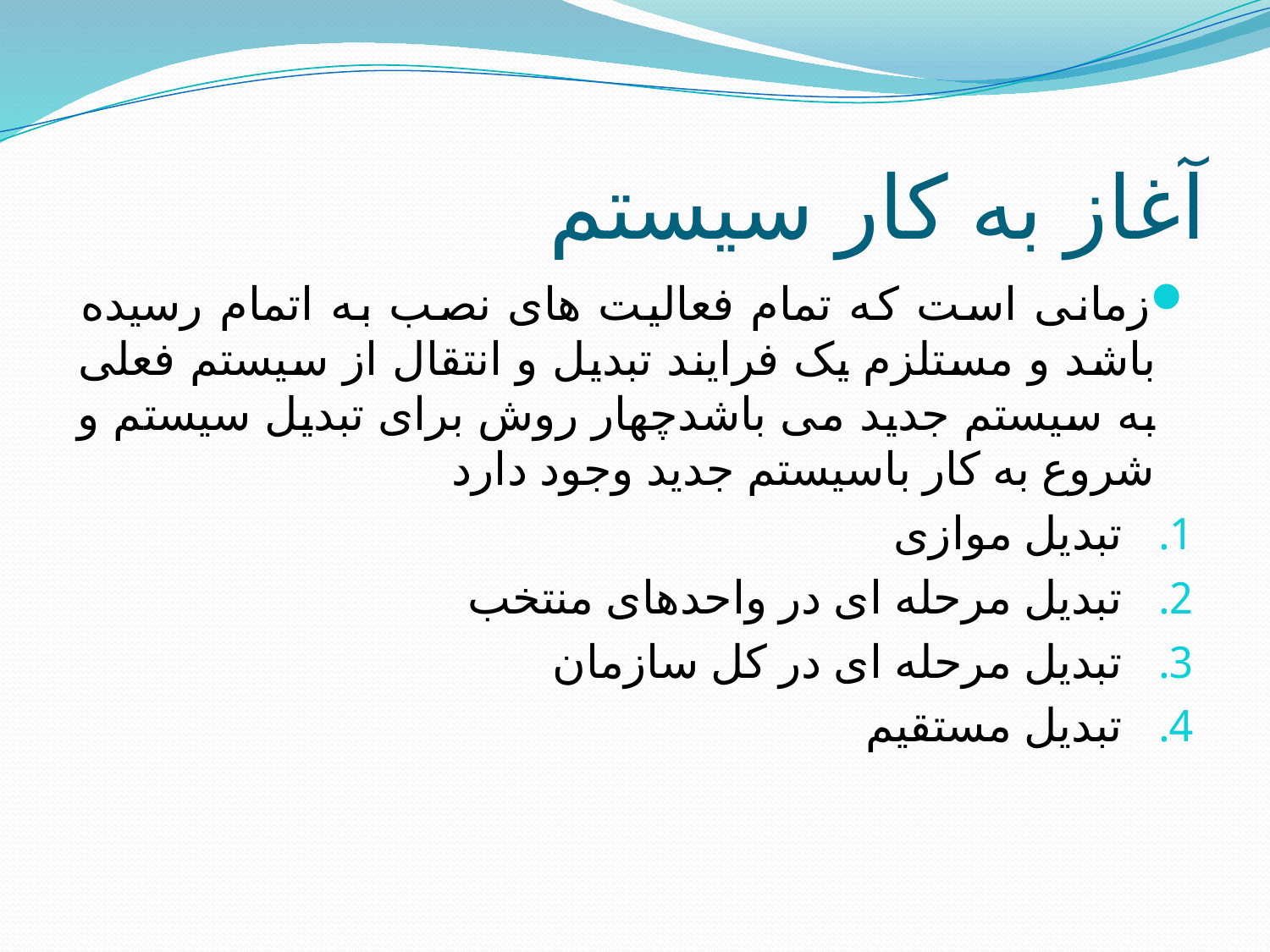

# آغاز به کار سیستم
زمانی است که تمام فعالیت های نصب به اتمام رسیده باشد و مستلزم یک فرایند تبدیل و انتقال از سیستم فعلی به سیستم جدید می باشدچهار روش برای تبدیل سیستم و شروع به کار باسیستم جدید وجود دارد
تبدیل موازی
تبدیل مرحله ای در واحدهای منتخب
تبدیل مرحله ای در کل سازمان
تبدیل مستقیم